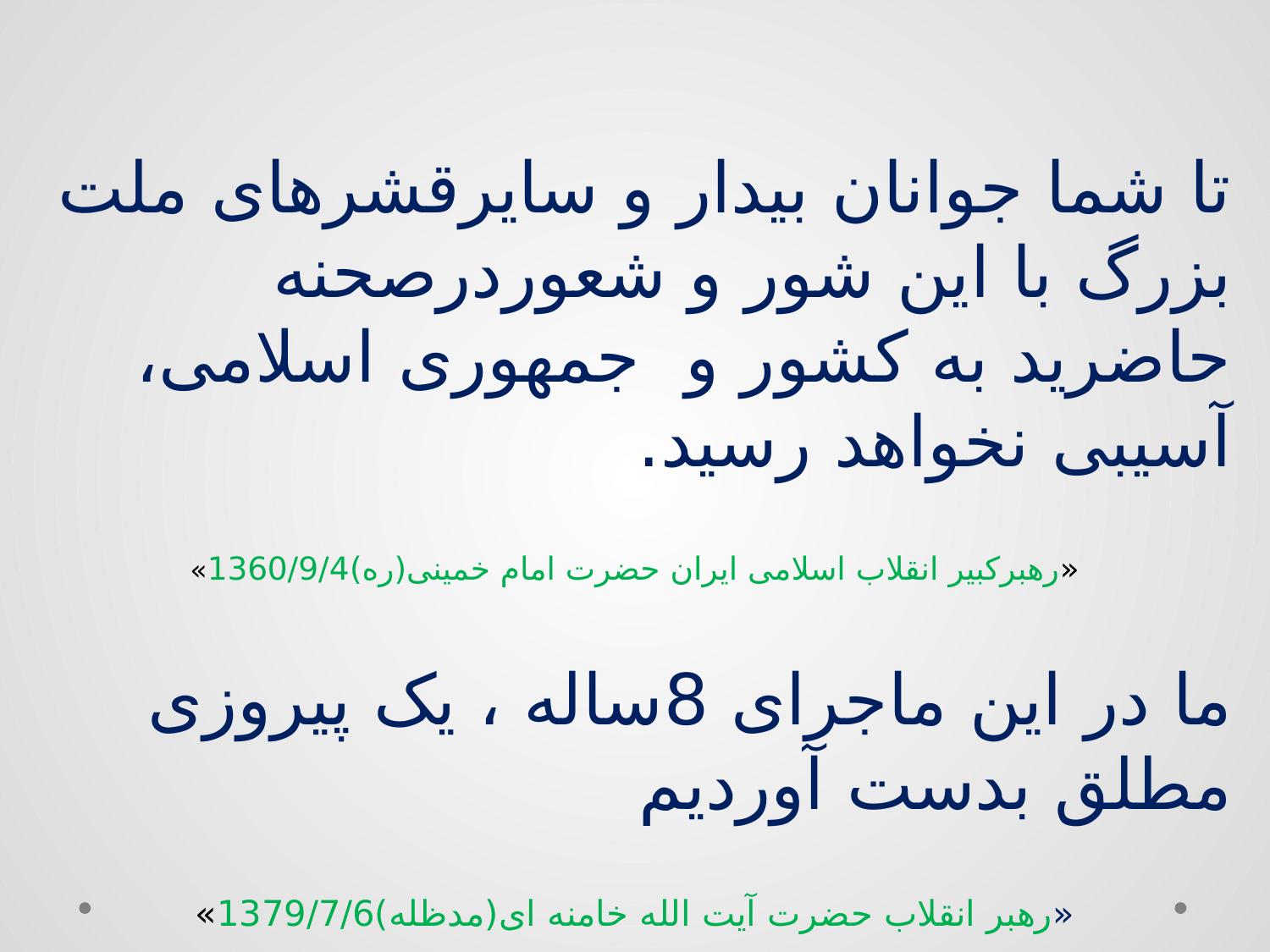

تا شما جوانان بیدار و سایرقشرهای ملت بزرگ با این شور و شعوردرصحنه حاضرید به کشور و  جمهوری اسلامی، آسیبی نخواهد رسید.
«رهبرکبیر انقلاب اسلامی ایران حضرت امام خمینی(ره)1360/9/4»
ما در این ماجرای 8ساله ، یک پیروزی مطلق بدست آوردیم
«رهبر انقلاب حضرت آیت الله خامنه ای(مدظله)1379/7/6»
#